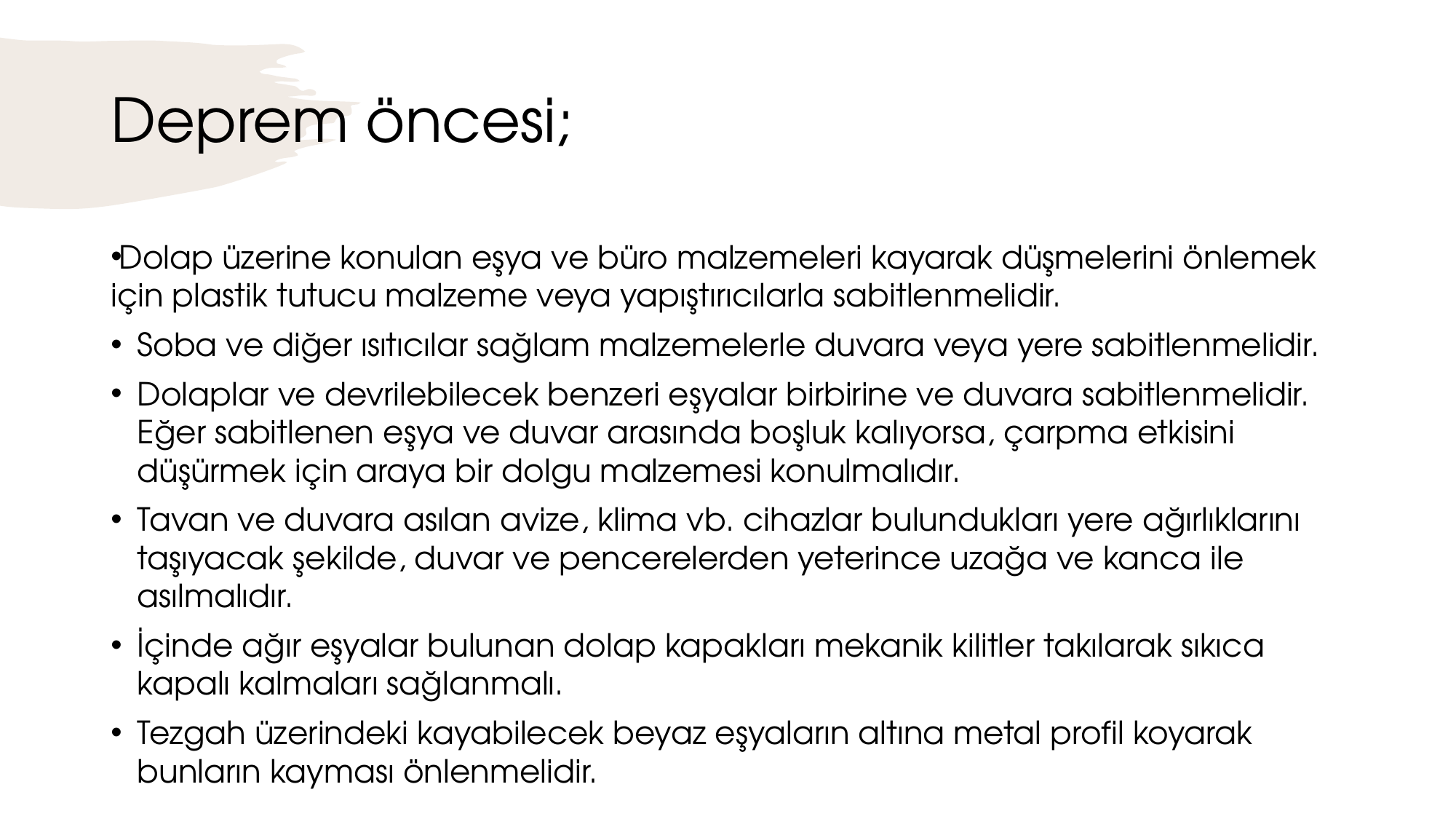

# Deprem öncesi;
Dolap üzerine konulan eşya ve büro malzemeleri kayarak düşmelerini önlemek için plastik tutucu malzeme veya yapıştırıcılarla sabitlenmelidir.
Soba ve diğer ısıtıcılar sağlam malzemelerle duvara veya yere sabitlenmelidir.
Dolaplar ve devrilebilecek benzeri eşyalar birbirine ve duvara sabitlenmelidir. Eğer sabitlenen eşya ve duvar arasında boşluk kalıyorsa, çarpma etkisini düşürmek için araya bir dolgu malzemesi konulmalıdır.
Tavan ve duvara asılan avize, klima vb. cihazlar bulundukları yere ağırlıklarını taşıyacak şekilde, duvar ve pencerelerden yeterince uzağa ve kanca ile asılmalıdır.
İçinde ağır eşyalar bulunan dolap kapakları mekanik kilitler takılarak sıkıca kapalı kalmaları sağlanmalı.
Tezgah üzerindeki kayabilecek beyaz eşyaların altına metal profil koyarak bunların kayması önlenmelidir.